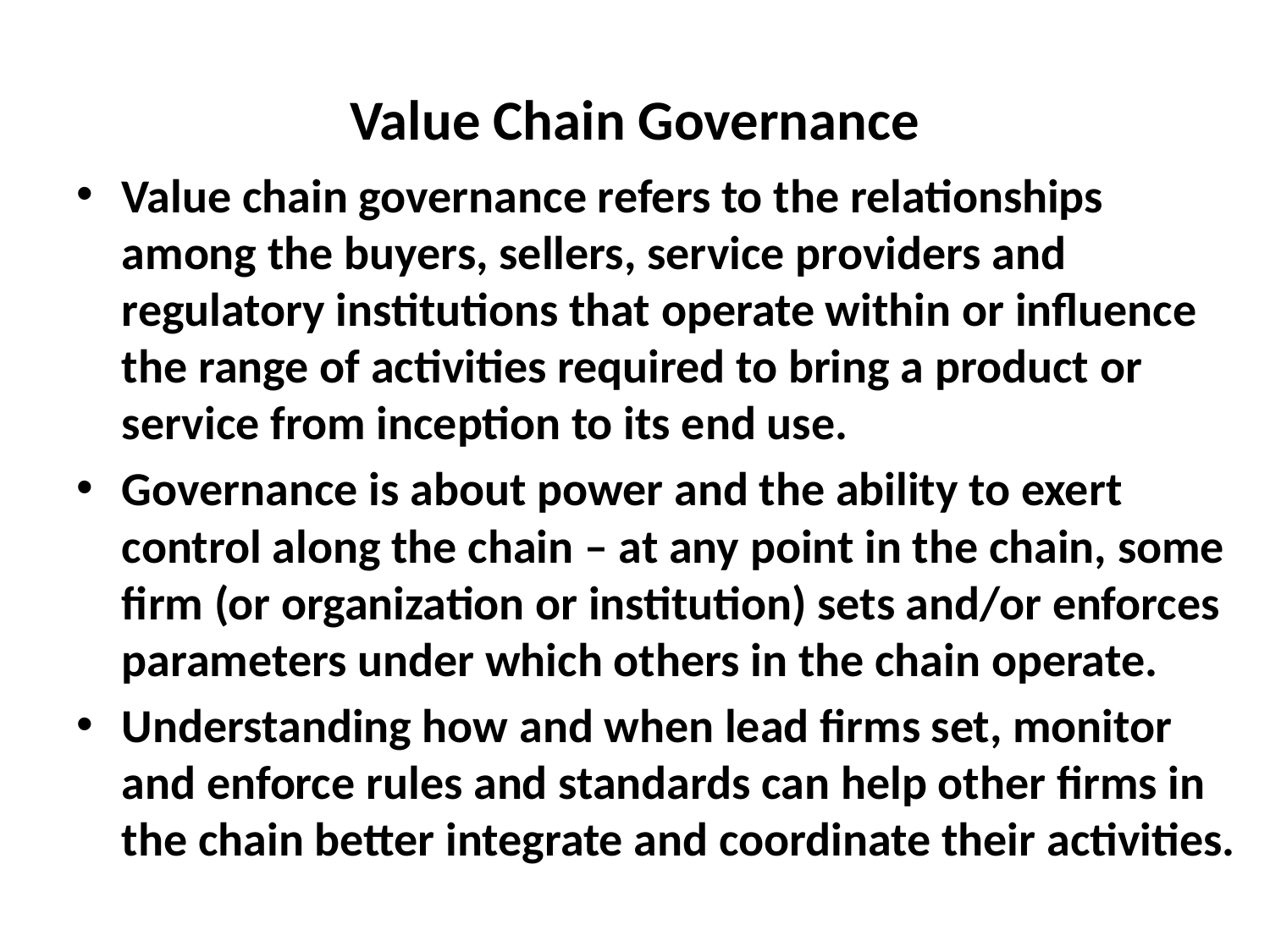

# Value Chain Governance
Value chain governance refers to the relationships among the buyers, sellers, service providers and regulatory institutions that operate within or influence the range of activities required to bring a product or service from inception to its end use.
Governance is about power and the ability to exert control along the chain – at any point in the chain, some firm (or organization or institution) sets and/or enforces parameters under which others in the chain operate.
Understanding how and when lead firms set, monitor and enforce rules and standards can help other firms in the chain better integrate and coordinate their activities.